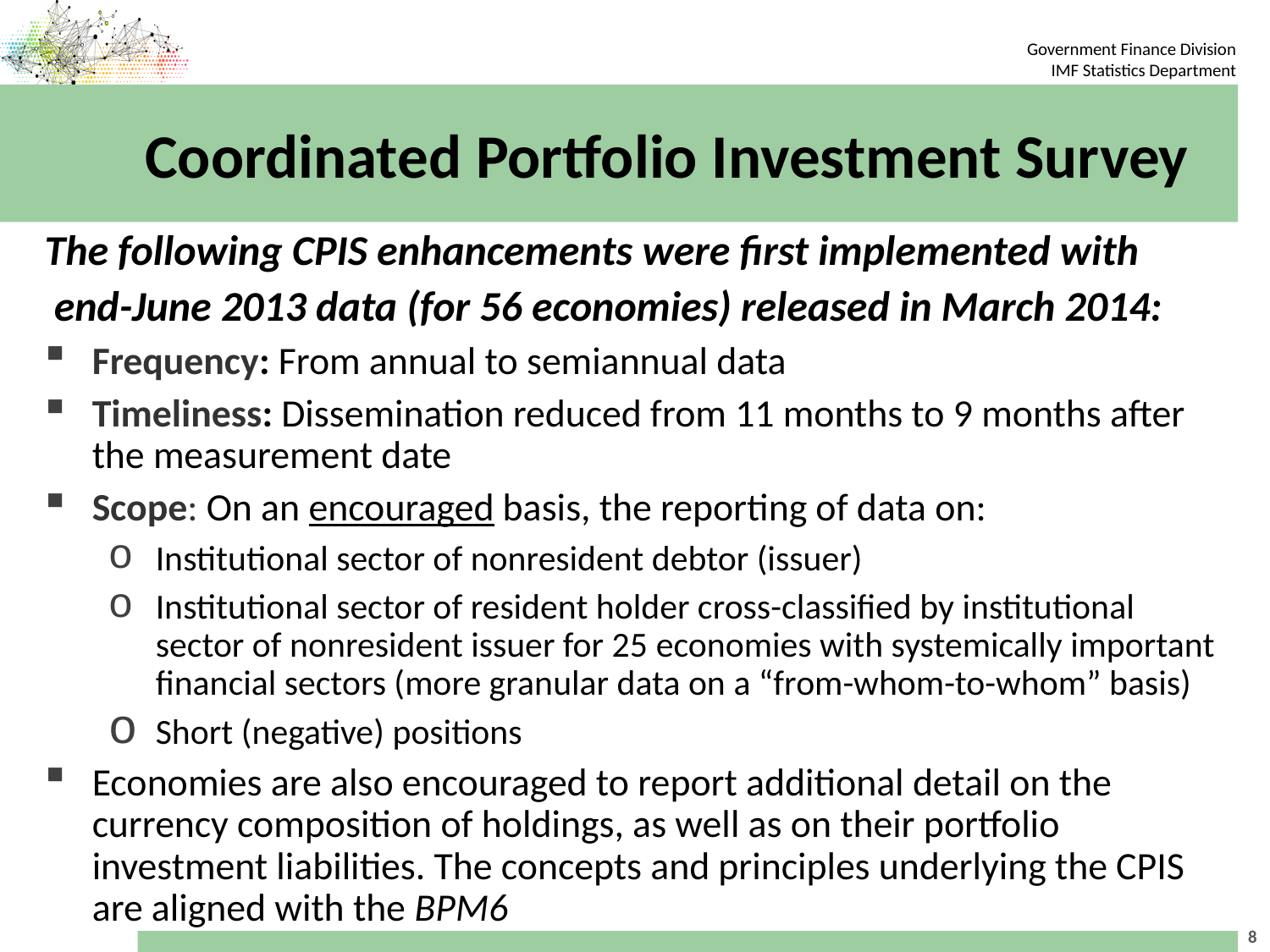

# Coordinated Portfolio Investment Survey
The following CPIS enhancements were first implemented with
 end-June 2013 data (for 56 economies) released in March 2014:
Frequency: From annual to semiannual data
Timeliness: Dissemination reduced from 11 months to 9 months after the measurement date
Scope: On an encouraged basis, the reporting of data on:
Institutional sector of nonresident debtor (issuer)
Institutional sector of resident holder cross-classified by institutional sector of nonresident issuer for 25 economies with systemically important financial sectors (more granular data on a “from-whom-to-whom” basis)
Short (negative) positions
Economies are also encouraged to report additional detail on the currency composition of holdings, as well as on their portfolio investment liabilities. The concepts and principles underlying the CPIS are aligned with the BPM6

8